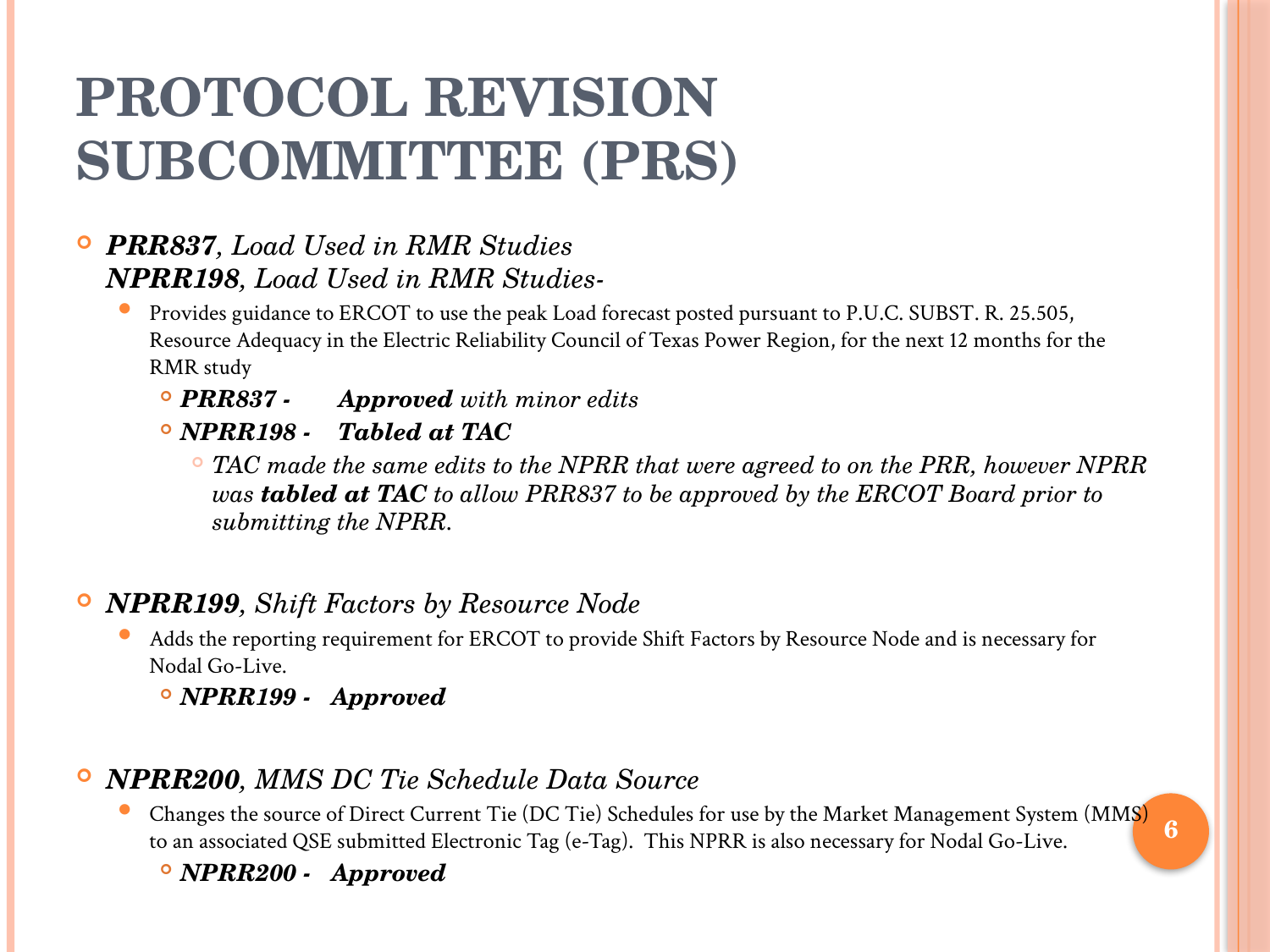

# Protocol Revision Subcommittee (PRS)
PRR837, Load Used in RMR Studies
NPRR198, Load Used in RMR Studies-
Provides guidance to ERCOT to use the peak Load forecast posted pursuant to P.U.C. SUBST. R. 25.505, Resource Adequacy in the Electric Reliability Council of Texas Power Region, for the next 12 months for the RMR study
PRR837 -       Approved with minor edits
NPRR198 -    Tabled at TAC
TAC made the same edits to the NPRR that were agreed to on the PRR, however NPRR was tabled at TAC to allow PRR837 to be approved by the ERCOT Board prior to submitting the NPRR.

NPRR199, Shift Factors by Resource Node
Adds the reporting requirement for ERCOT to provide Shift Factors by Resource Node and is necessary for Nodal Go-Live.
NPRR199 -   Approved

NPRR200, MMS DC Tie Schedule Data Source
Changes the source of Direct Current Tie (DC Tie) Schedules for use by the Market Management System (MMS) to an associated QSE submitted Electronic Tag (e-Tag).  This NPRR is also necessary for Nodal Go-Live.
NPRR200 -   Approved
6